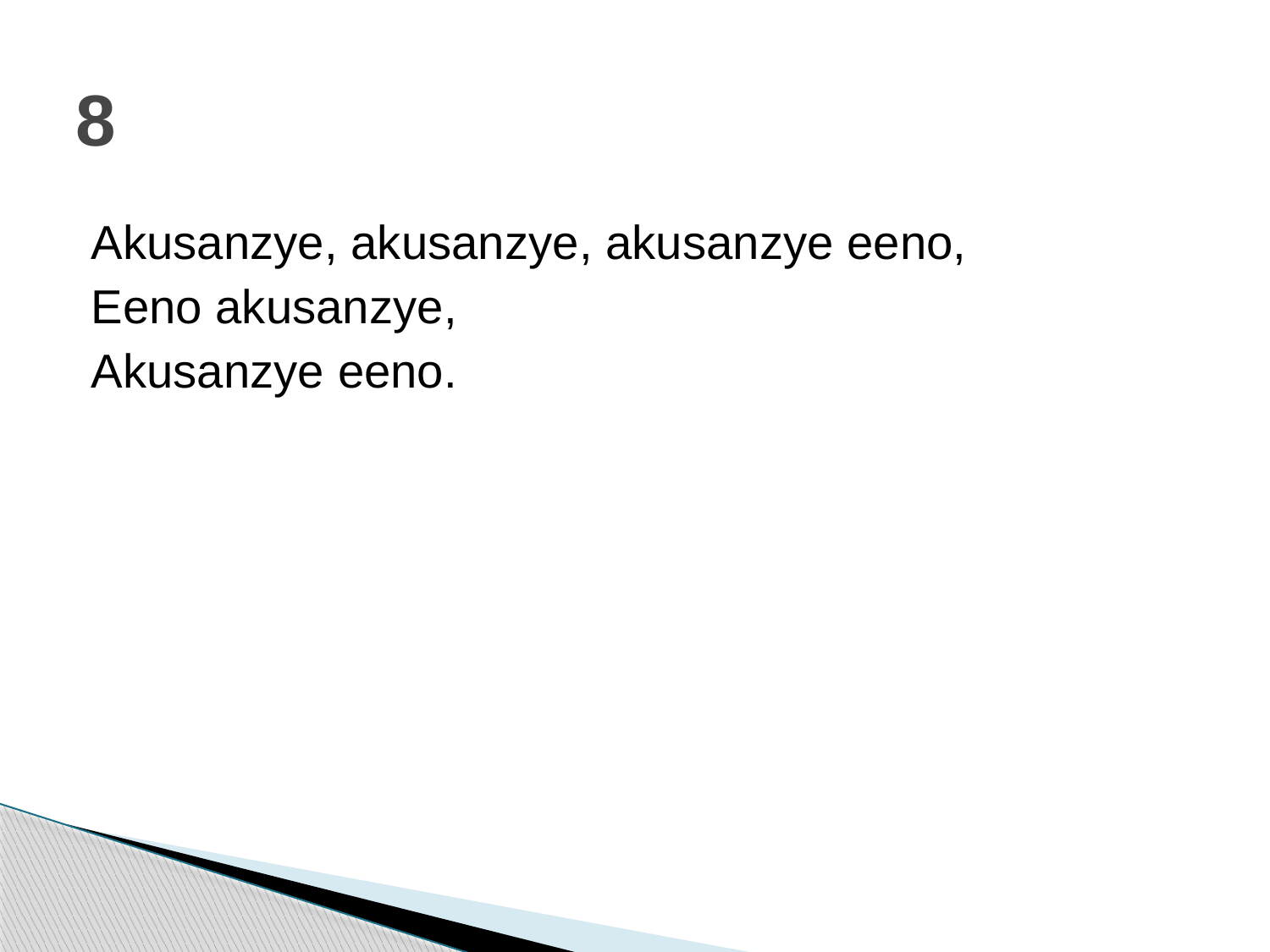

# 8
Akusanzye, akusanzye, akusanzye eeno,
Eeno akusanzye,
Akusanzye eeno.